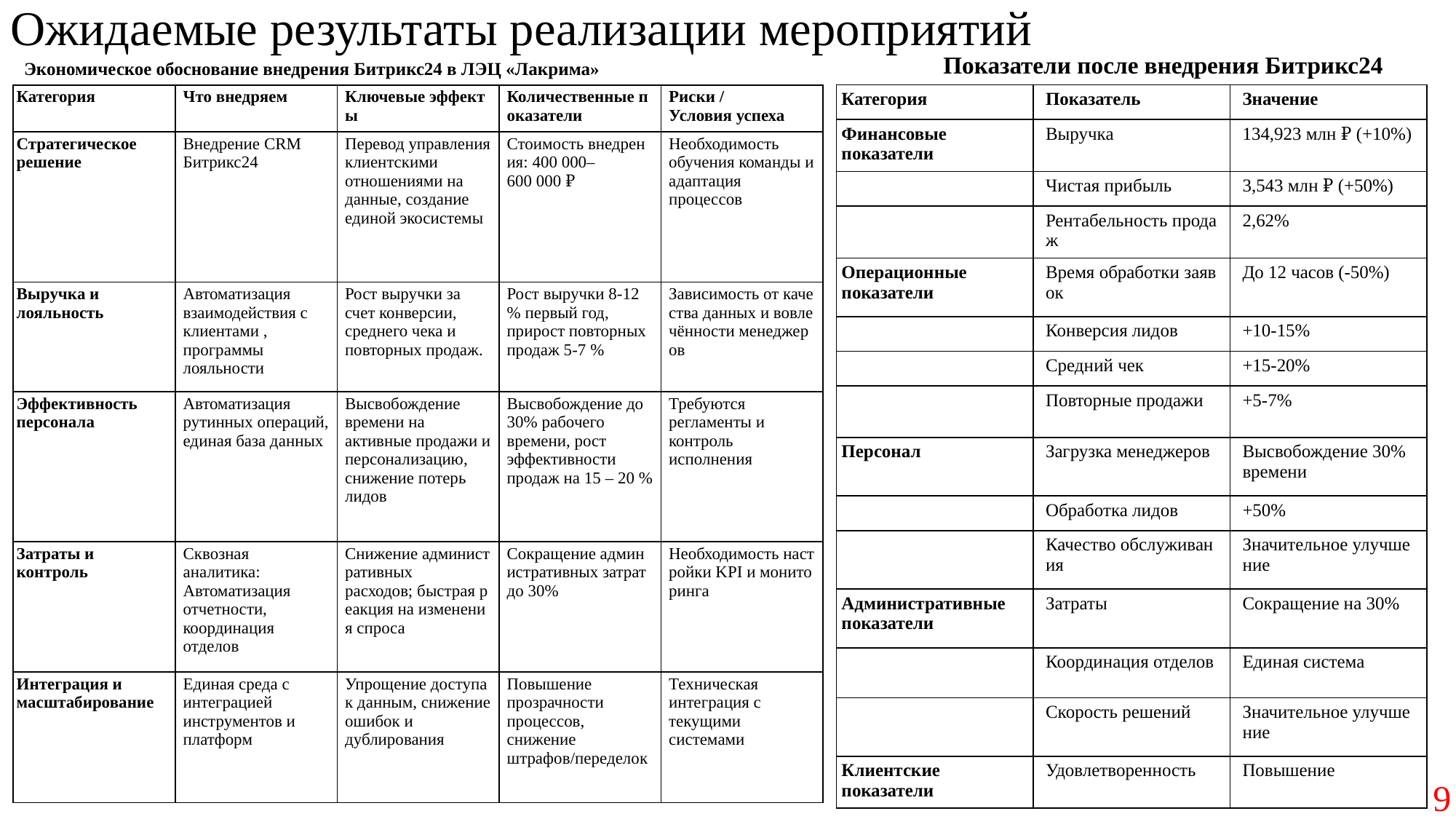

Ожидаемые результаты реализации мероприятий
Показатели после внедрения Битрикс24
Экономическое обоснование внедрения Битрикс24 в ЛЭЦ «Лакрима»
| Категория | Показатель | Значение |
| --- | --- | --- |
| Финансовые  показатели | Выручка | 134,923 млн ₽ (+10%) |
|  | Чистая прибыль | 3,543 млн ₽ (+50%) |
|  | Рентабельность продаж | 2,62% |
| Операционные  показатели | Время обработки заявок | До 12 часов (-50%) |
|  | Конверсия лидов | +10-15% |
|  | Средний чек | +15-20% |
|  | Повторные продажи | +5-7% |
| Персонал | Загрузка менеджеров | Высвобождение 30% времени |
|  | Обработка лидов | +50% |
|  | Качество обслуживания | Значительное улучшение |
| Административные  показатели | Затраты | Сокращение на 30% |
|  | Координация отделов | Единая система |
|  | Скорость решений | Значительное улучшение |
| Клиентские  показатели | Удовлетворенность | Повышение |
| Категория | Что внедряем | Ключевые эффекты | Количественные показатели | Риски / Условия успеха |
| --- | --- | --- | --- | --- |
| Стратегическое  решение | Внедрение CRM Битрикс24 | Перевод управления клиентскими отношениями на данные, создание единой экосистемы | Стоимость внедрения: 400 000–600 000 ₽ | Необходимость обучения команды и адаптация процессов |
| Выручка и  лояльность | Автоматизация взаимодействия с клиентами , программы лояльности | Рост выручки за счет конверсии, среднего чека и повторных продаж. | Рост выручки 8-12 % первый год, прирост повторных продаж 5-7 % | Зависимость от качества данных и вовлечённости менеджеров |
| Эффективность персонала | Автоматизация рутинных операций, единая база данных | Высвобождение времени на активные продажи и персонализацию, снижение потерь лидов | Высвобождение до 30% рабочего времени, рост эффективности продаж на 15 – 20 % | Требуются регламенты и контроль исполнения |
| Затраты и  контроль | Сквозная аналитика: Автоматизация отчетности, координация отделов | Снижение административных  расходов; быстрая реакция на изменения спроса | Сокращение административных затрат до 30% | Необходимость настройки KPI и мониторинга |
| Интеграция и  масштабирование | Единая среда с интеграцией инструментов и платформ | Упрощение доступа к данным, снижение ошибок и дублирования | Повышение прозрачности процессов, снижение штрафов/переделок | Техническая интеграция с текущими системами |
9